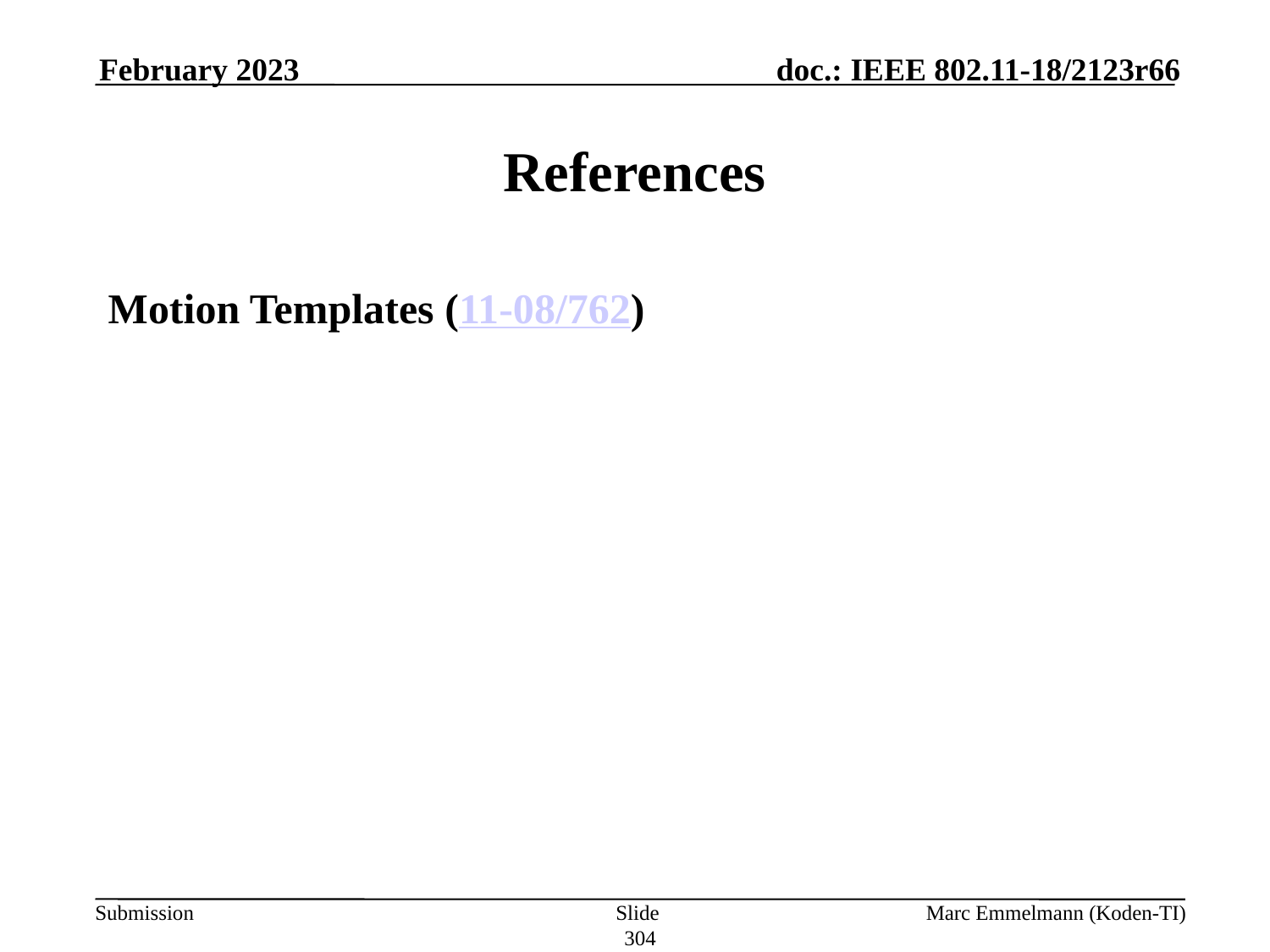

February 2023
# References
Motion Templates (11-08/762)
Slide 304
Marc Emmelmann (Koden-TI)